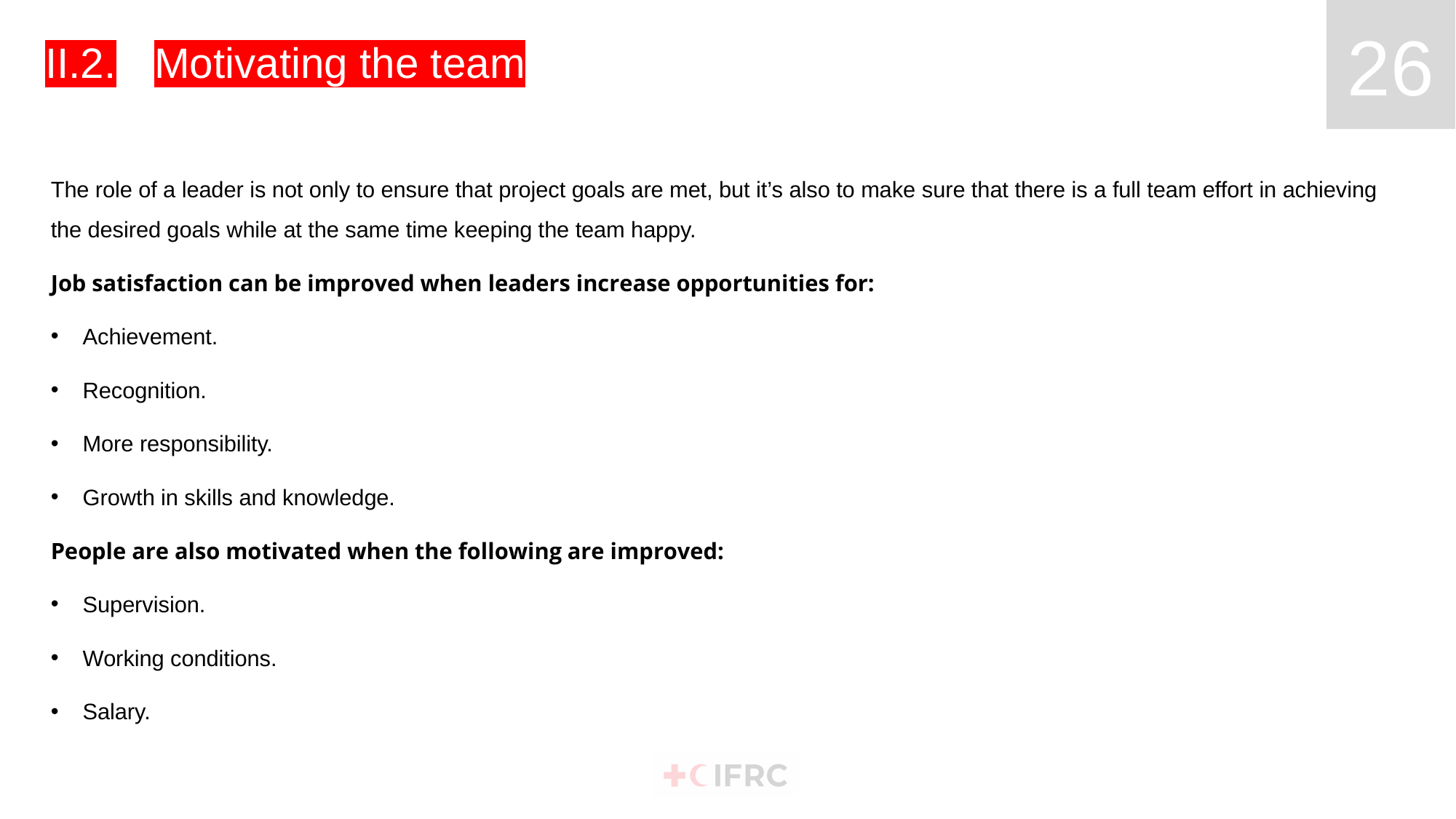

# II.2.	Motivating the team
The role of a leader is not only to ensure that project goals are met, but it’s also to make sure that there is a full team effort in achieving the desired goals while at the same time keeping the team happy.
Job satisfaction can be improved when leaders increase opportunities for:
Achievement.
Recognition.
More responsibility.
Growth in skills and knowledge.
People are also motivated when the following are improved:
Supervision.
Working conditions.
Salary.